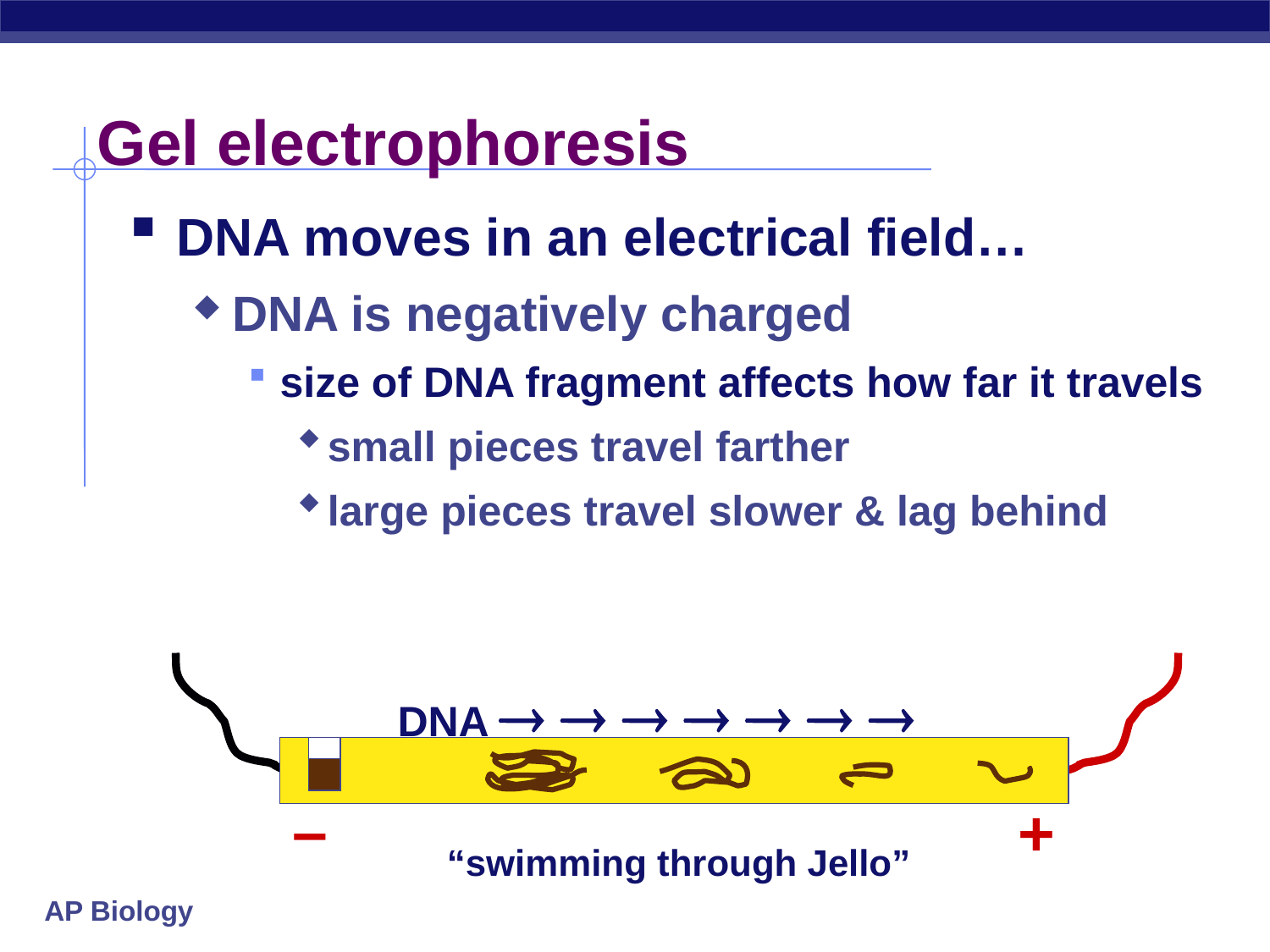

# Gel electrophoresis
DNA moves in an electrical field…
DNA is negatively charged
size of DNA fragment affects how far it travels
small pieces travel farther
large pieces travel slower & lag behind

DNA → → → → → → →

–
+

“swimming through Jello”